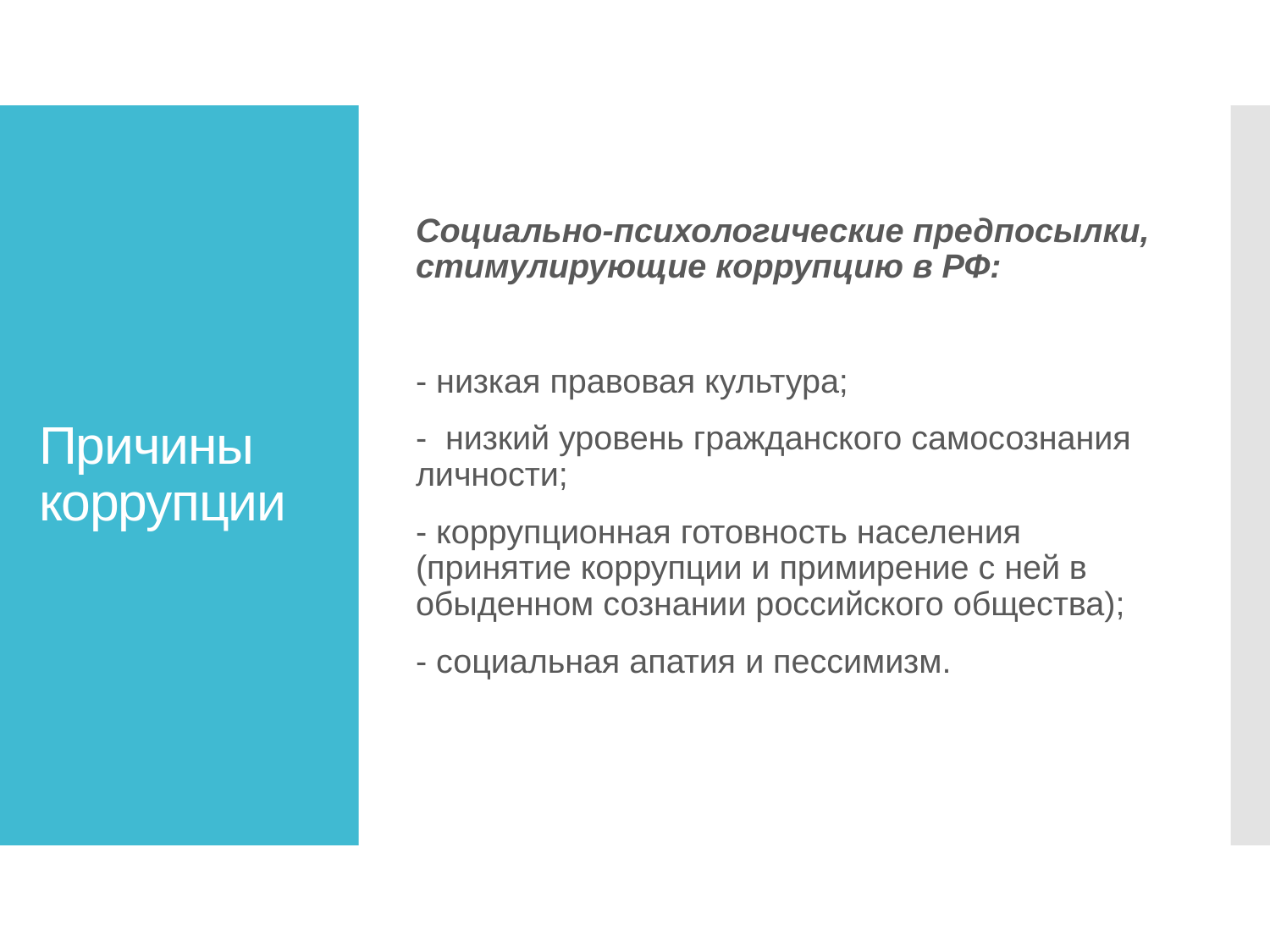

Социально-психологические предпосылки, стимулирующие коррупцию в РФ:

- низкая правовая культура;
-  низкий уровень гражданского самосознания личности;
- коррупционная готовность населения (принятие коррупции и примирение с ней в обыденном сознании российского общества);
- социальная апатия и пессимизм.

# Причины коррупции